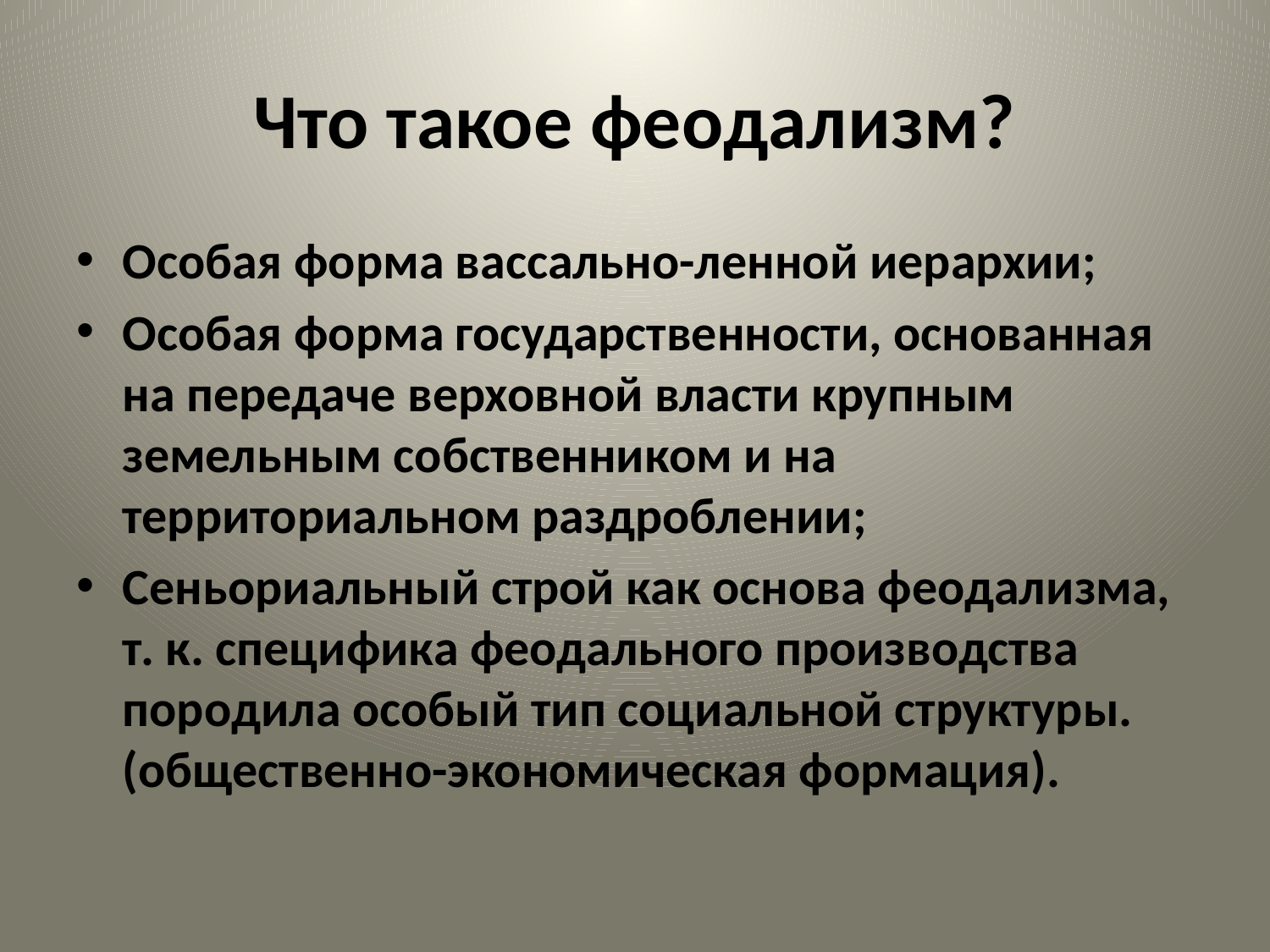

# Что такое феодализм?
Особая форма вассально-ленной иерархии;
Особая форма государственности, основанная на передаче верховной власти крупным земельным собственником и на территориальном раздроблении;
Сеньориальный строй как основа феодализма, т. к. специфика феодального производства породила особый тип социальной структуры. (общественно-экономическая формация).